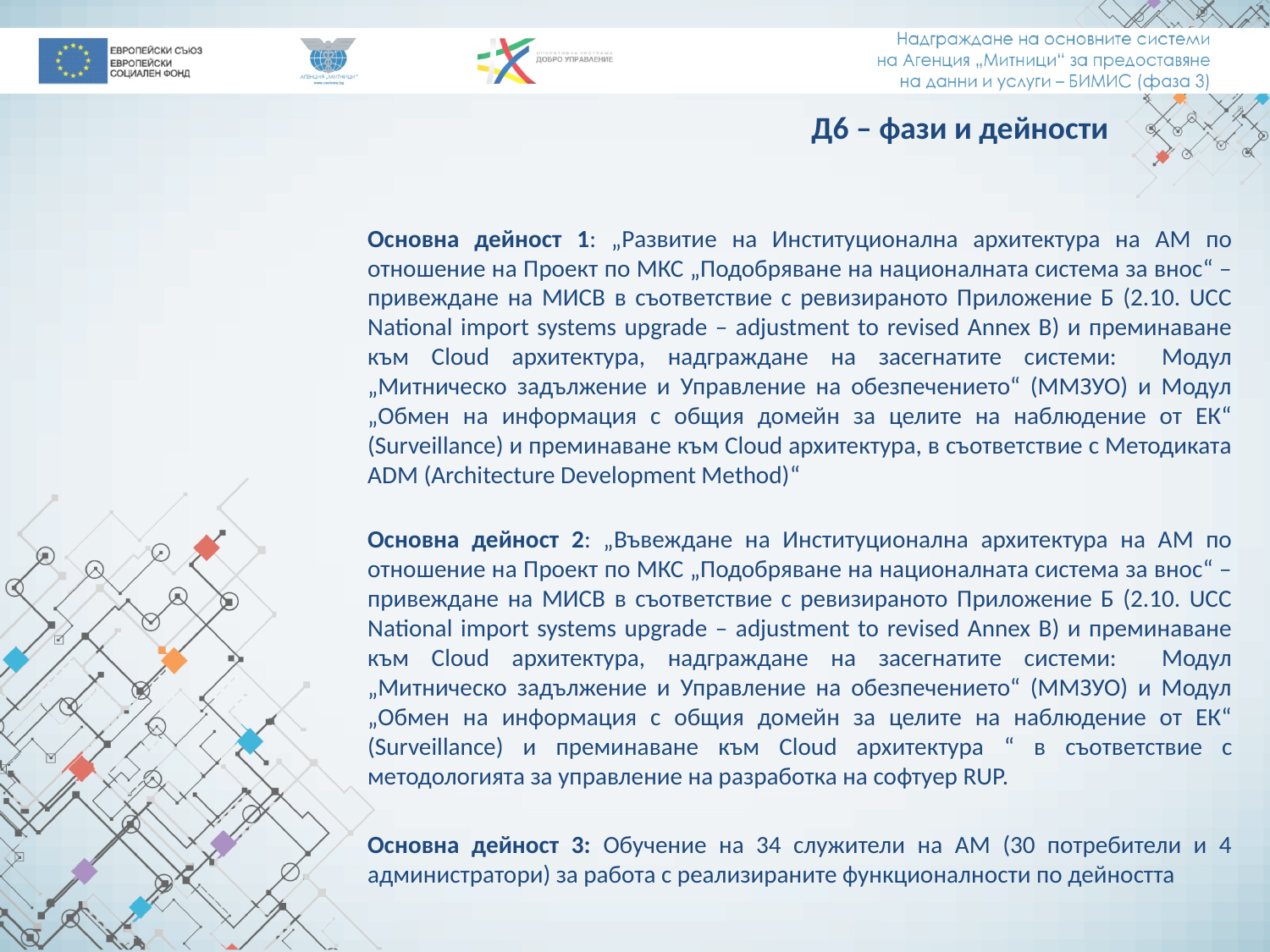

Д6 – фази и дейности
Основна дейност 1: „Развитие на Институционална архитектура на АМ по отношение на Проект по МКС „Подобряване на националната система за внос“ – привеждане на МИСВ в съответствие с ревизираното Приложение Б (2.10. UCC National import systems upgrade – adjustment to revised Annex B) и преминаване към Cloud архитектура, надграждане на засегнатите системи:  Модул „Митническо задължение и Управление на обезпечението“ (ММЗУО) и Модул „Обмен на информация с общия домейн за целите на наблюдение от ЕК“ (Surveillance) и преминаване към Cloud архитектура, в съответствие с Методиката ADM (Architecture Development Method)“

Основна дейност 2: „Въвеждане на Институционална архитектура на АМ по отношение на Проект по МКС „Подобряване на националната система за внос“ – привеждане на МИСВ в съответствие с ревизираното Приложение Б (2.10. UCC National import systems upgrade – adjustment to revised Annex B) и преминаване към Cloud архитектура, надграждане на засегнатите системи:  Модул „Митническо задължение и Управление на обезпечението“ (ММЗУО) и Модул „Обмен на информация с общия домейн за целите на наблюдение от ЕК“ (Surveillance) и преминаване към Cloud архитектура “ в съответствие с методологията за управление на разработка на софтуер RUP.

Основна дейност 3: Обучение на 34 служители на АМ (30 потребители и 4 администратори) за работа с реализираните функционалности по дейността